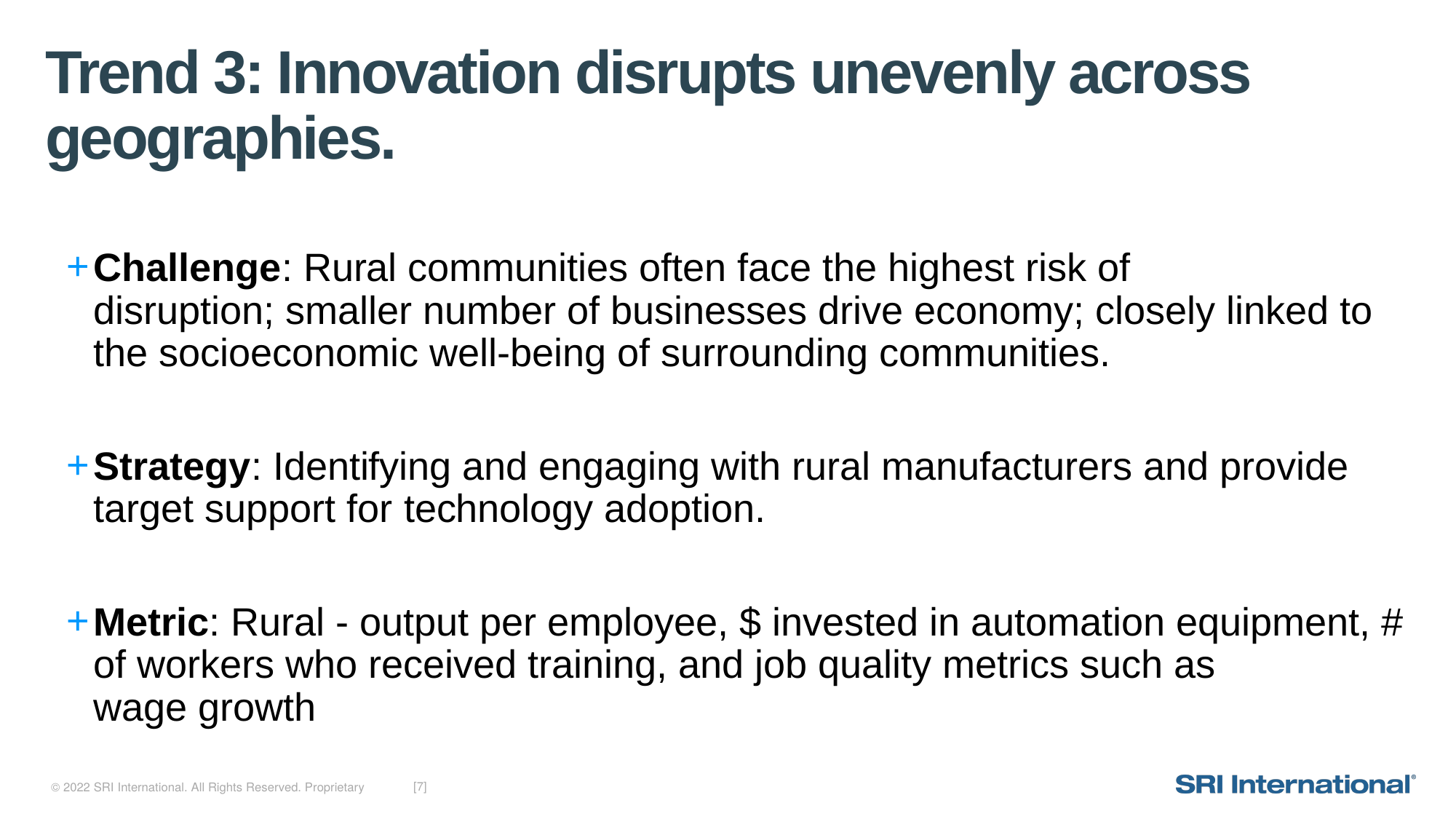

# Trend 3: Innovation disrupts unevenly across geographies.
Challenge: Rural communities often face the highest risk of disruption; smaller number of businesses drive economy; closely linked to the socioeconomic well-being of surrounding communities.

Strategy: Identifying and engaging with rural manufacturers and provide target support for technology adoption.

Metric: Rural - output per employee, $ invested in automation equipment, # of workers who received training, and job quality metrics such as wage growth